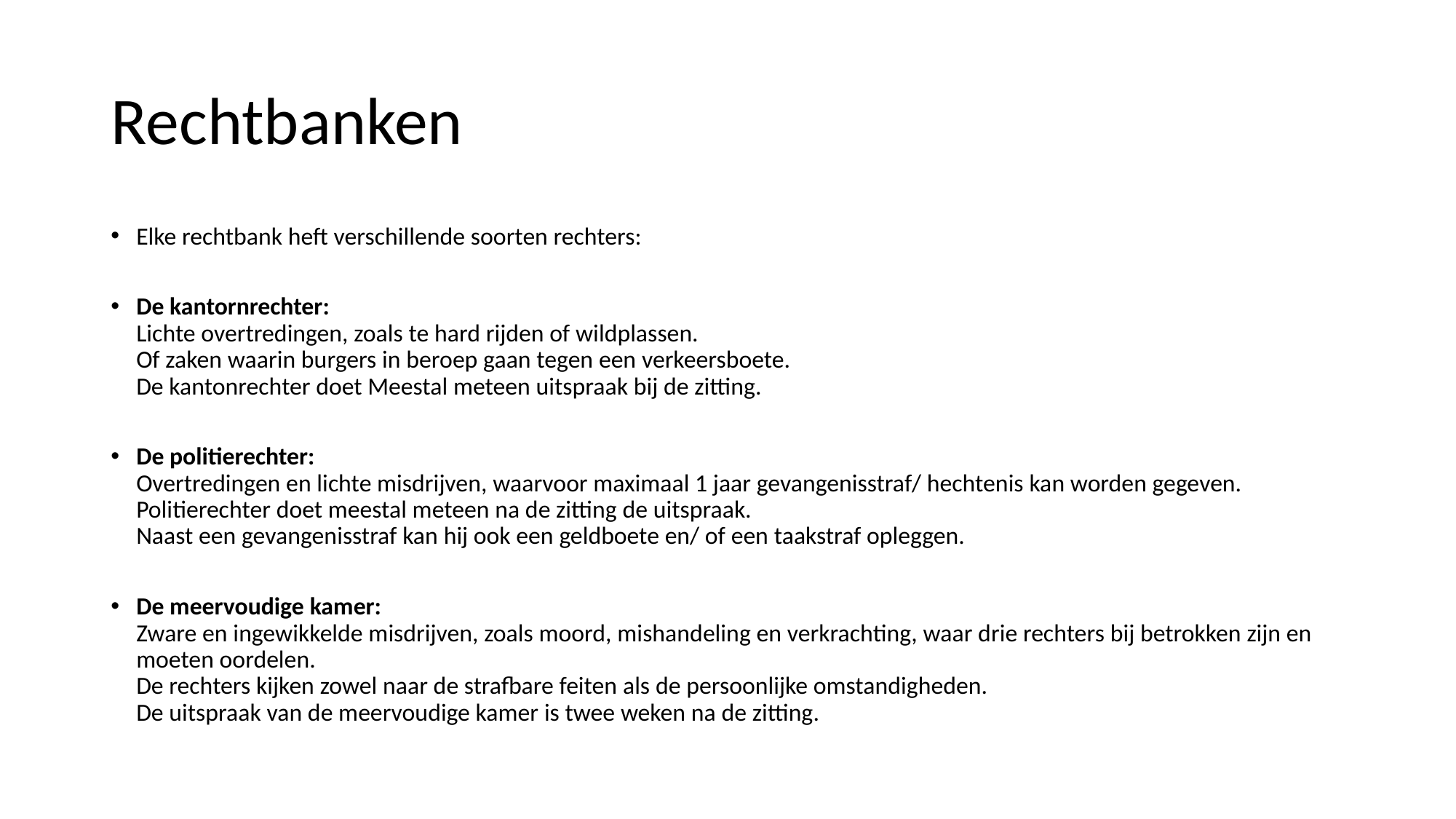

# Rechtbanken
Elke rechtbank heft verschillende soorten rechters:

De kantornrechter:
Lichte overtredingen, zoals te hard rijden of wildplassen.
Of zaken waarin burgers in beroep gaan tegen een verkeersboete.
De kantonrechter doet Meestal meteen uitspraak bij de zitting.

De politierechter:
Overtredingen en lichte misdrijven, waarvoor maximaal 1 jaar gevangenisstraf/ hechtenis kan worden gegeven.
Politierechter doet meestal meteen na de zitting de uitspraak.
Naast een gevangenisstraf kan hij ook een geldboete en/ of een taakstraf opleggen.

De meervoudige kamer:
Zware en ingewikkelde misdrijven, zoals moord, mishandeling en verkrachting, waar drie rechters bij betrokken zijn en moeten oordelen.
De rechters kijken zowel naar de strafbare feiten als de persoonlijke omstandigheden.
De uitspraak van de meervoudige kamer is twee weken na de zitting.